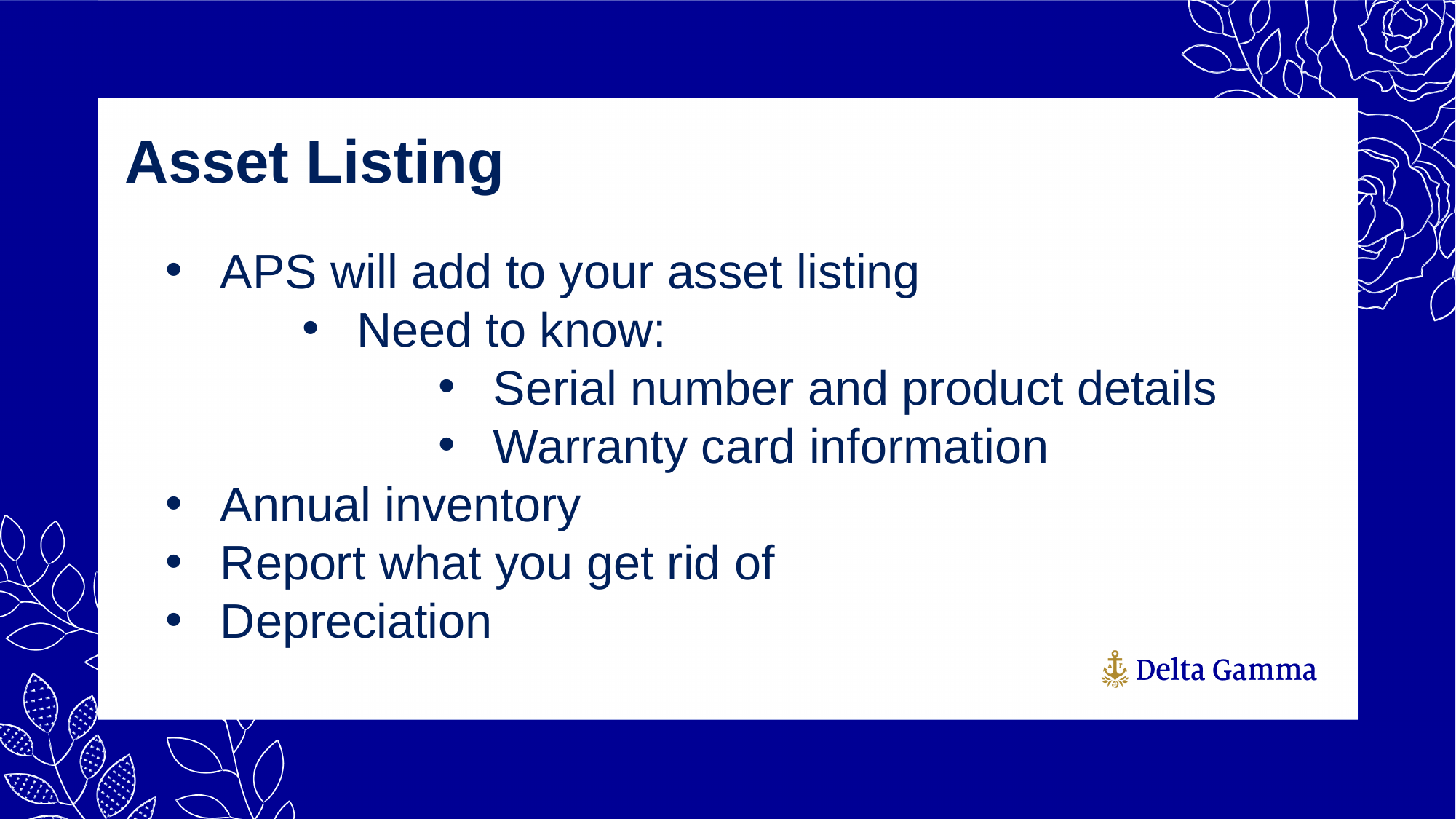

Asset Listing
APS will add to your asset listing
Need to know:
Serial number and product details
Warranty card information
Annual inventory
Report what you get rid of
Depreciation